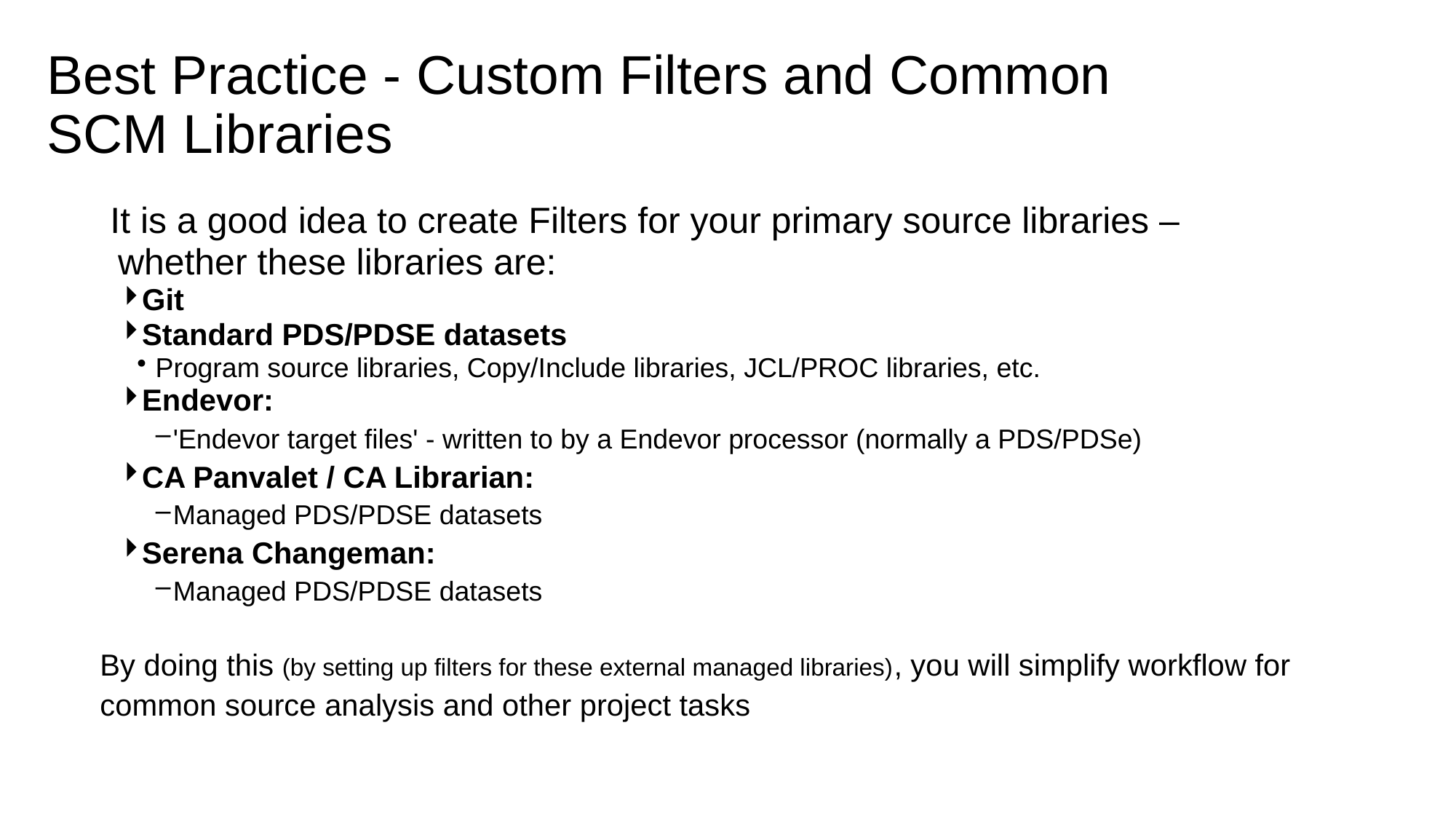

# Best Practice - Custom Filters and Common SCM Libraries
 It is a good idea to create Filters for your primary source libraries – whether these libraries are:
Git
Standard PDS/PDSE datasets
Program source libraries, Copy/Include libraries, JCL/PROC libraries, etc.
Endevor:
'Endevor target files' - written to by a Endevor processor (normally a PDS/PDSe)
CA Panvalet / CA Librarian:
Managed PDS/PDSE datasets
Serena Changeman:
Managed PDS/PDSE datasets

By doing this (by setting up filters for these external managed libraries), you will simplify workflow for common source analysis and other project tasks